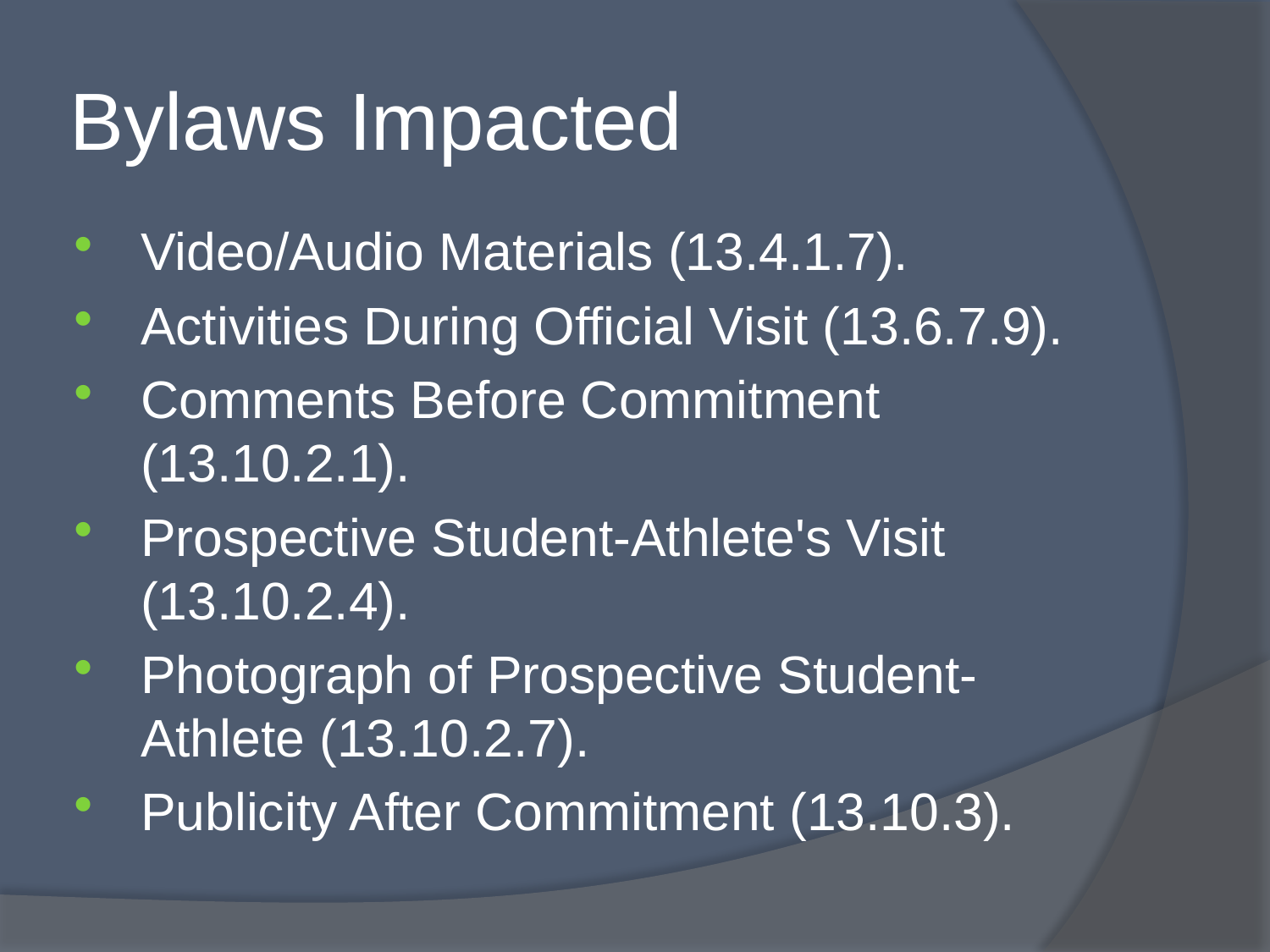

# Bylaws Impacted
Video/Audio Materials (13.4.1.7).
Activities During Official Visit (13.6.7.9).
Comments Before Commitment (13.10.2.1).
Prospective Student-Athlete's Visit (13.10.2.4).
Photograph of Prospective Student-Athlete (13.10.2.7).
Publicity After Commitment (13.10.3).